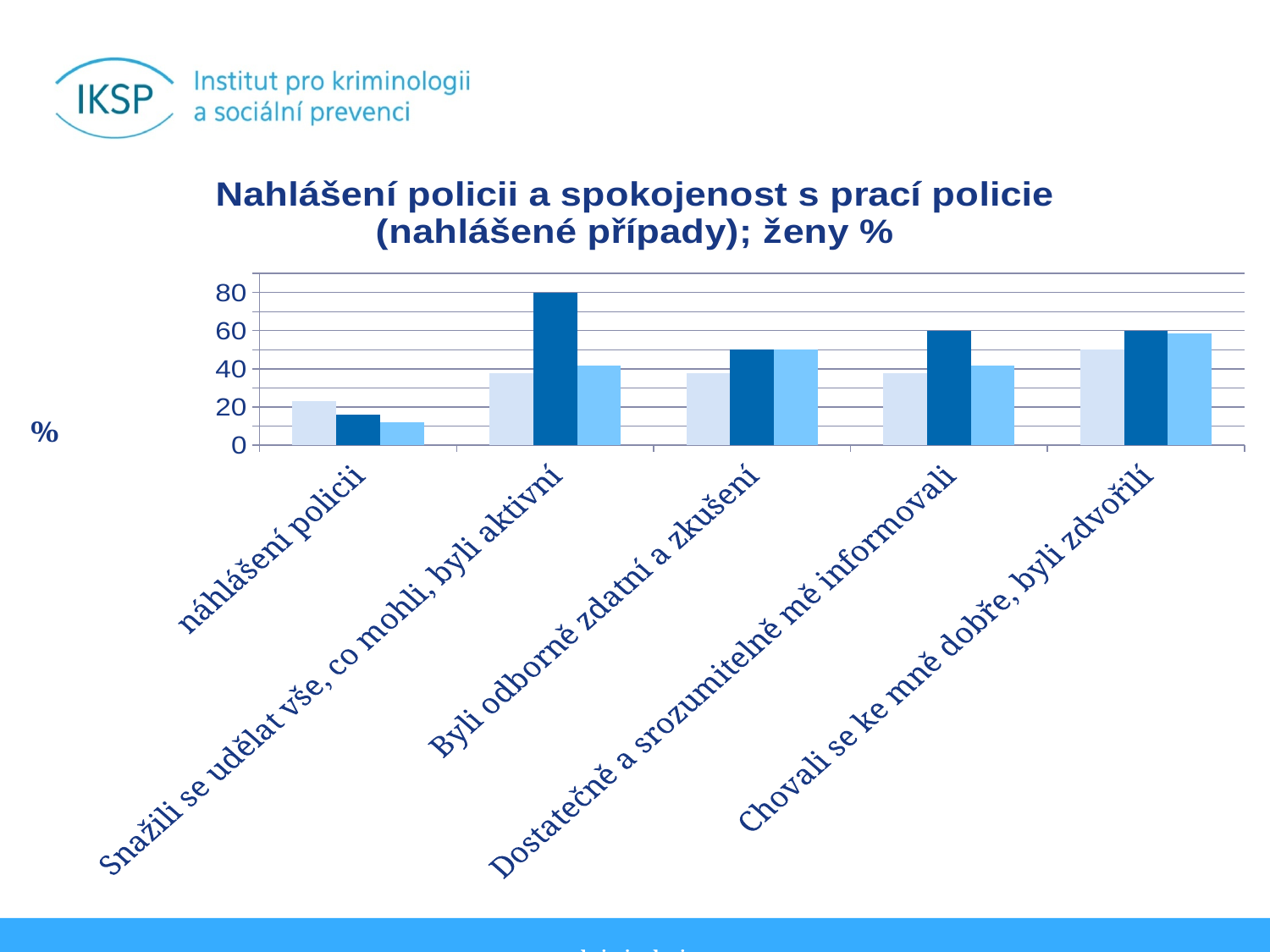

### Chart: Nahlášení policii a spokojenost s prací policie (nahlášené případy); ženy %

| Category | sexuální napadení | domácí násilí | stalking |
|---|---|---|---|
| náhlášení policii | 22.857142857142858 | 16.129032258064516 | 11.76470588235294 |
| Snažili se udělat vše, co mohli, byli aktivní | 37.5 | 80.0 | 41.66666666666667 |
| Byli odborně zdatní a zkušení | 37.5 | 50.0 | 50.0 |
| Dostatečně a srozumitelně mě informovali | 37.5 | 60.0 | 41.66666666666667 |
| Chovali se ke mně dobře, byli zdvořilí | 50.0 | 60.0 | 58.333333333333336 |
#